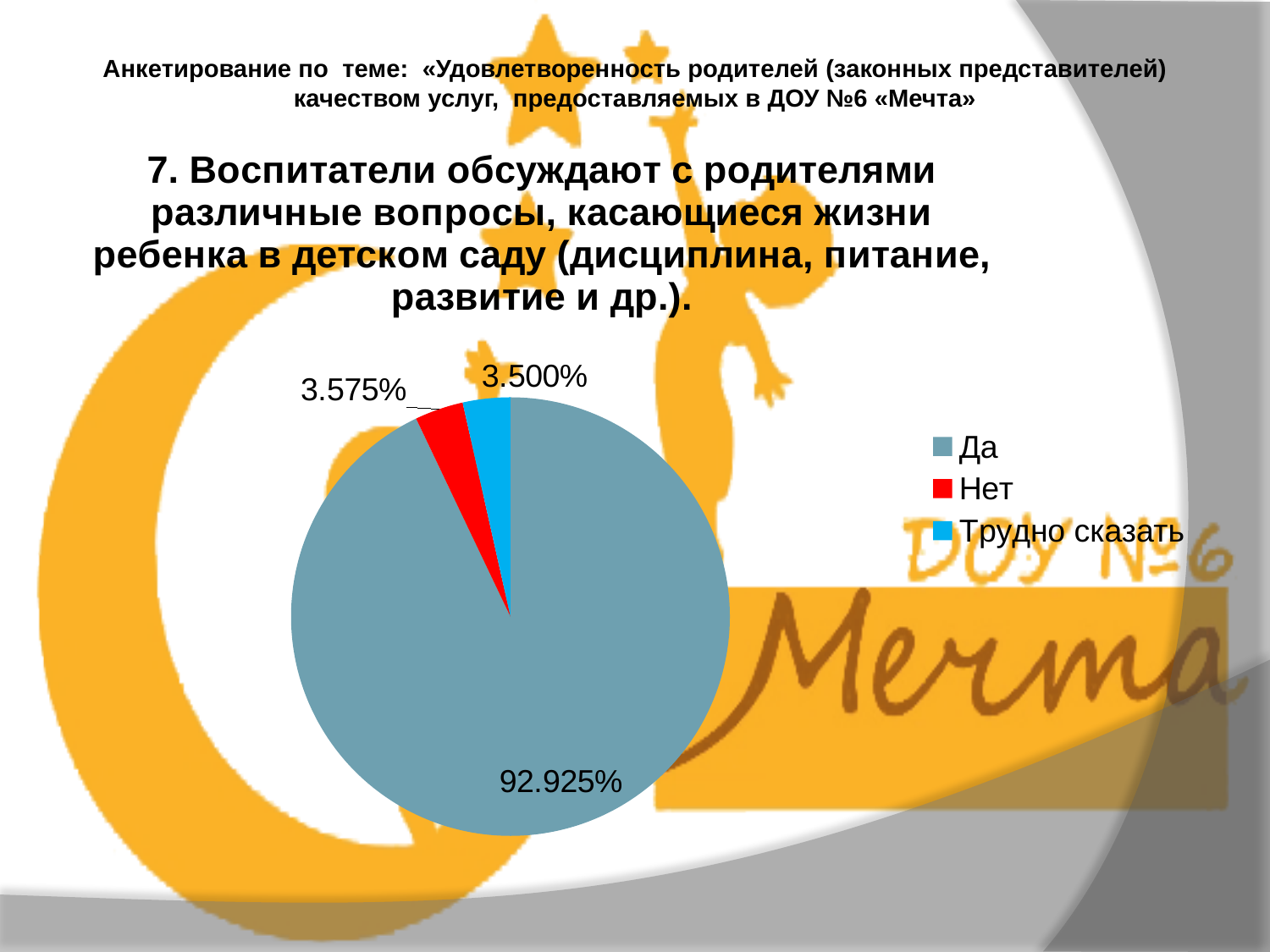

# Анкетирование по  теме:  «Удовлетворенность родителей (законных представителей) качеством услуг,  предоставляемых в ДОУ №6 «Мечта»

### Chart: 7. Воспитатели обсуждают с родителями различные вопросы, касающиеся жизни ребенка в детском саду (дисциплина, питание, развитие и др.).

| Category | С удовольствием ли Ваш ребенок посещает детский сад? |
|---|---|
| Да | 0.92925 |
| Нет | 0.035750000000000004 |
| Трудно сказать | 0.03500000000000001 |